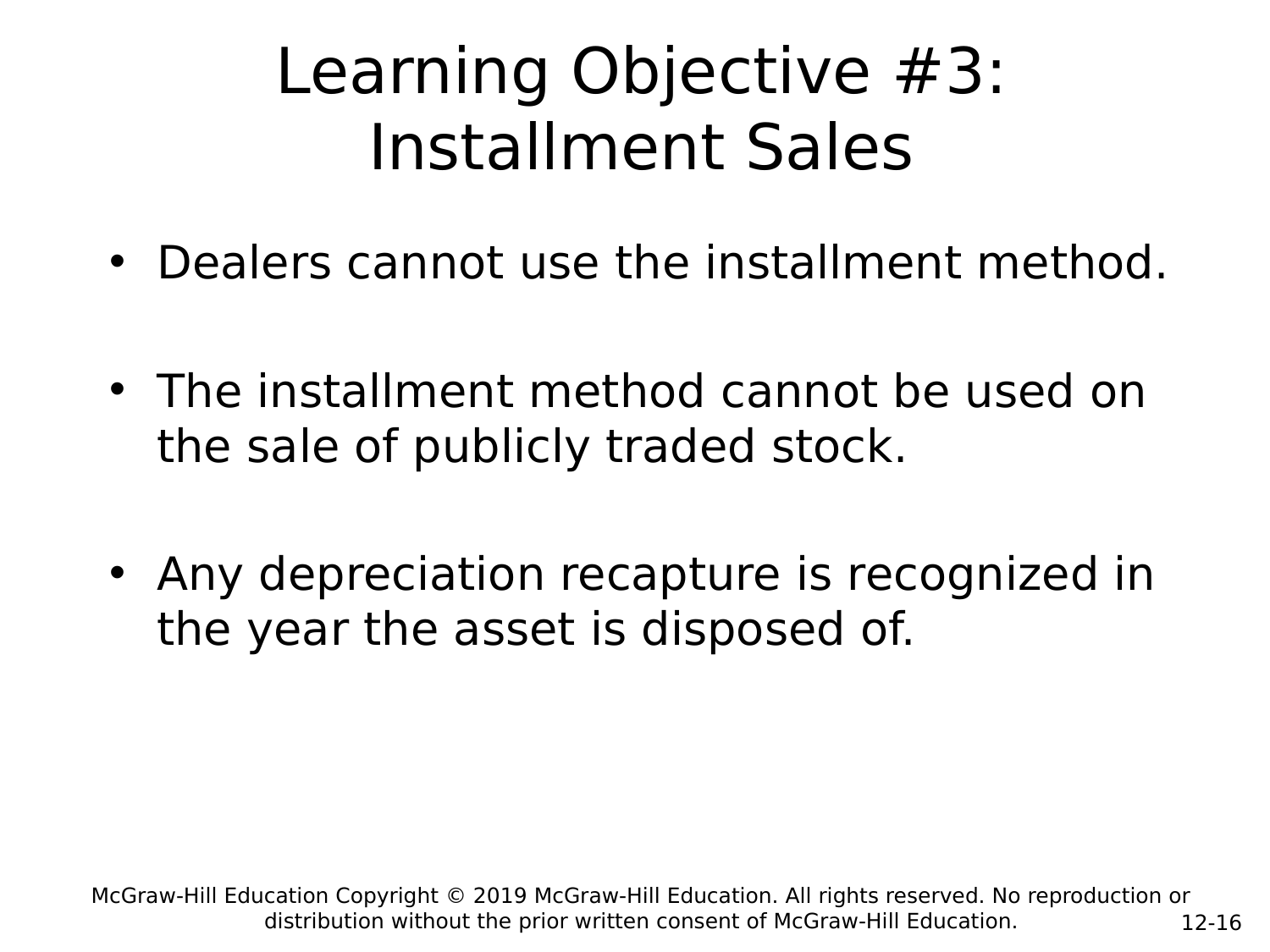

Learning Objective #3: Installment Sales
Dealers cannot use the installment method.

The installment method cannot be used on the sale of publicly traded stock.

Any depreciation recapture is recognized in the year the asset is disposed of.
McGraw-Hill Education Copyright © 2019 McGraw-Hill Education. All rights reserved. No reproduction or distribution without the prior written consent of McGraw-Hill Education.
12-16